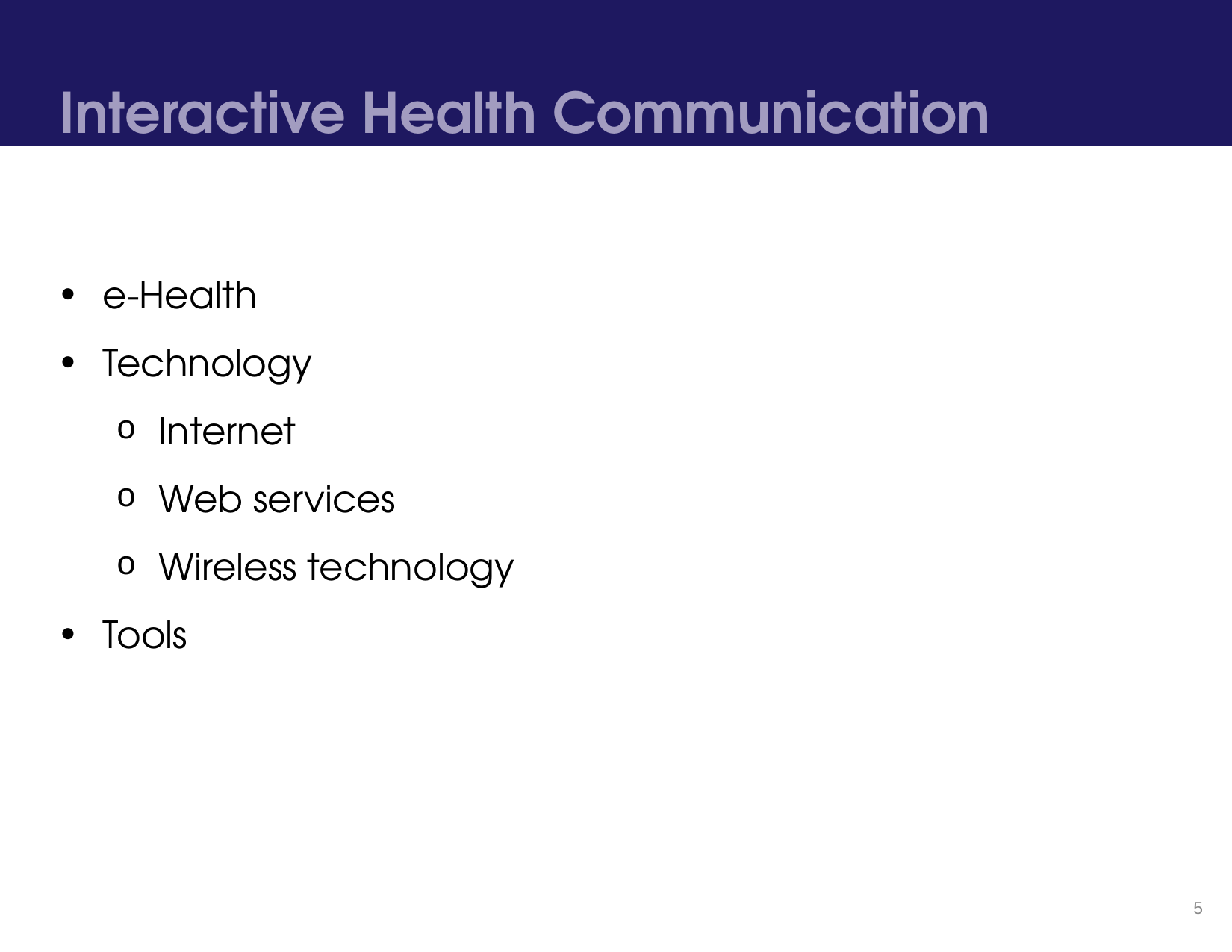

# Interactive Health Communication
e-Health
Technology
Internet
Web services
Wireless technology
Tools

5